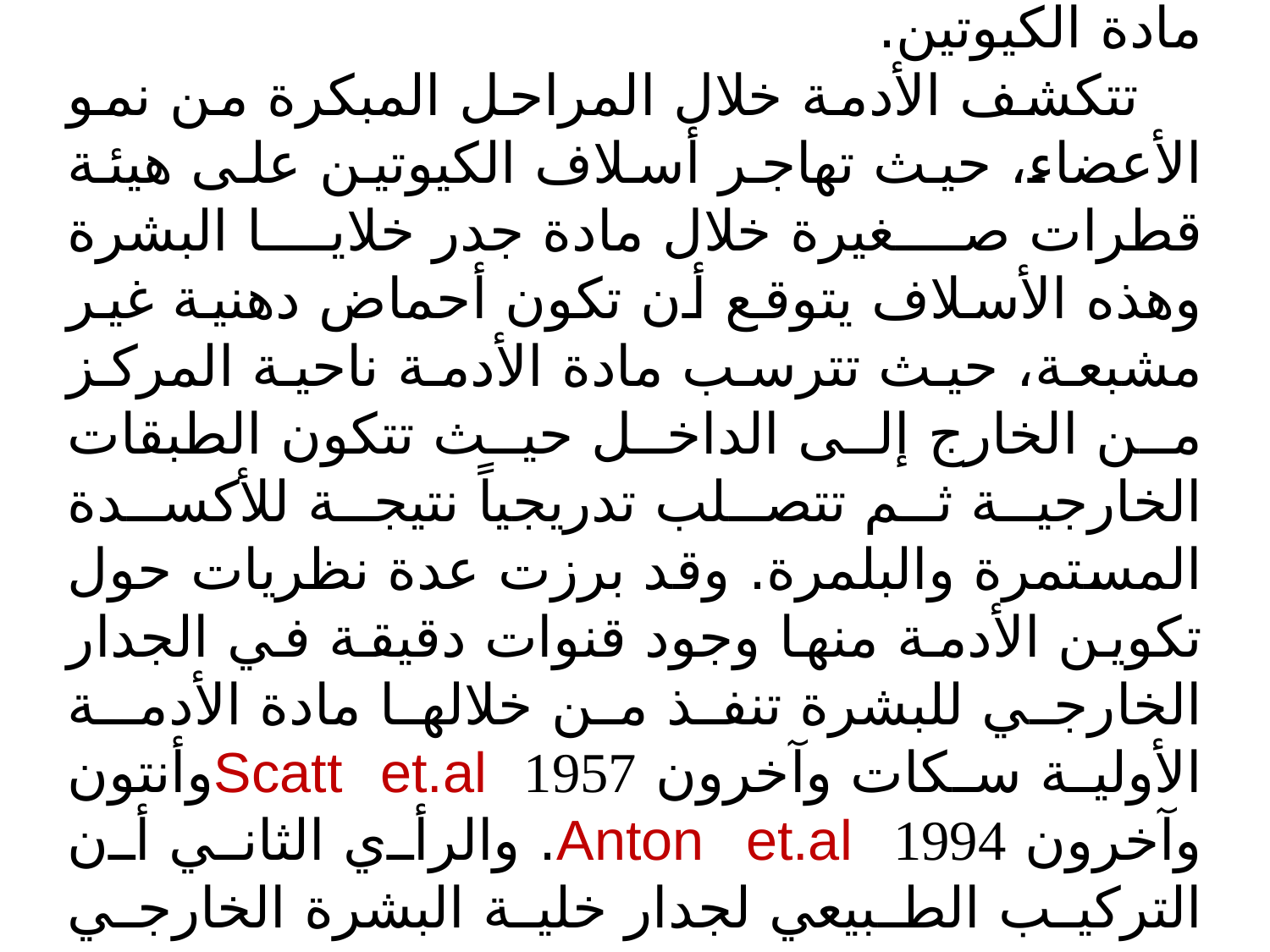

ويفسر تكوين الأدمة بانسياب مادة سابقة للكيوتين شبيهة بالزيت وجفاف هذه المادة فيما بعد نتيجة للبلمرة بواسطة أكسجين الهواء تنتج مادة الكيوتين.
تتكشف الأدمة خلال المراحل المبكرة من نمو الأعضاء، حيث تهاجر أسلاف الكيوتين على هيئة قطرات صغيرة خلال مادة جدر خلايا البشرة وهذه الأسلاف يتوقع أن تكون أحماض دهنية غير مشبعة، حيث تترسب مادة الأدمة ناحية المركز من الخارج إلى الداخل حيث تتكون الطبقات الخارجية ثم تتصلب تدريجياً نتيجة للأكسدة المستمرة والبلمرة. وقد برزت عدة نظريات حول تكوين الأدمة منها وجود قنوات دقيقة في الجدار الخارجي للبشرة تنفذ من خلالها مادة الأدمـة الأولية سكات وآخرون Scatt et.al 1957وأنتون وآخرون Anton et.al 1994. والرأي الثاني أن التركيب الطبيعي لجدار خلية البشرة الخارجي يتيح تسرب هذه المادة إلى الخارج. حيث يوجد اللجنين في جدر خلايا البشرة وخاصة الجدر الخارجية ( شكل 38 ).